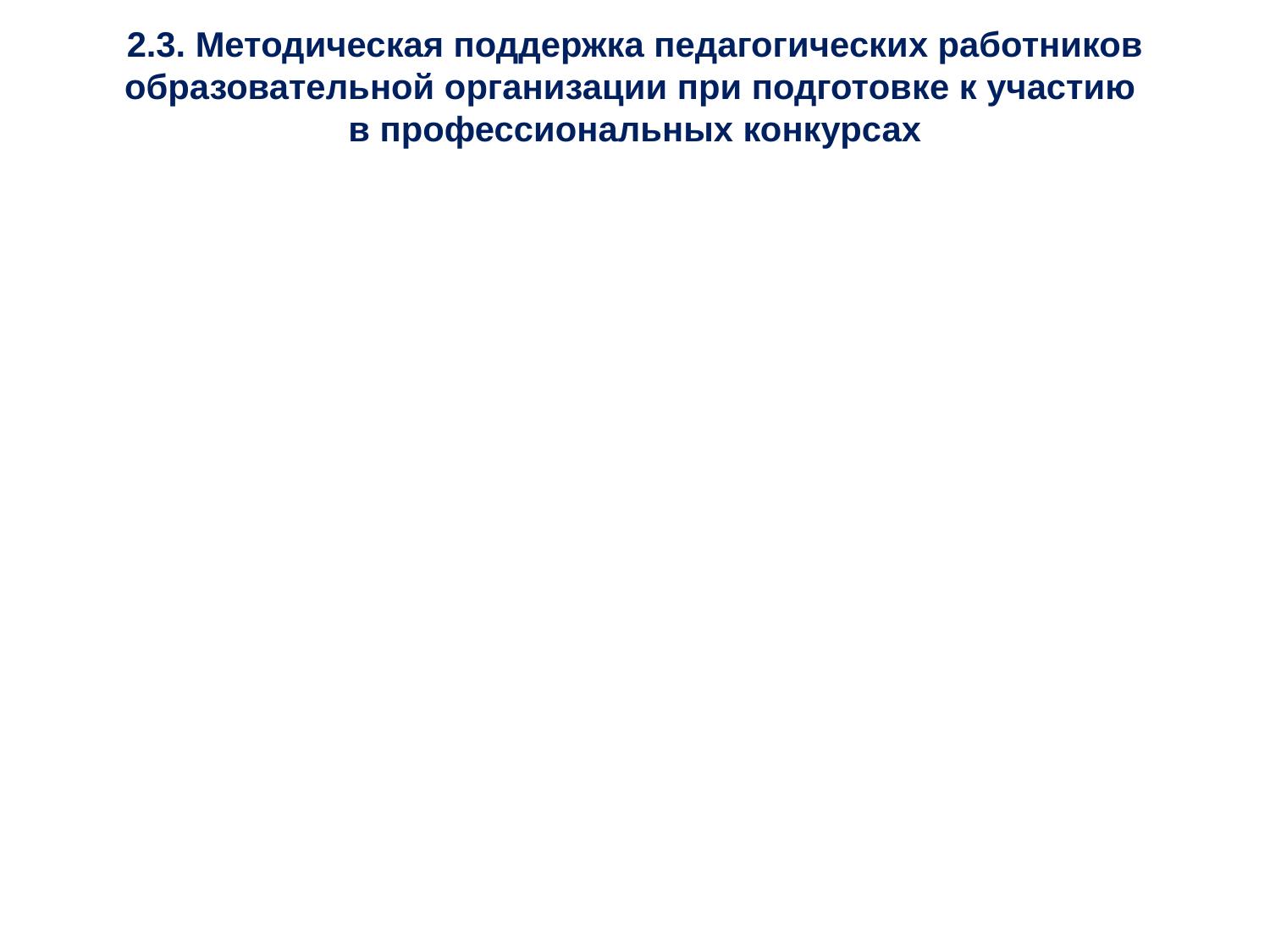

# 2.3. Методическая поддержка педагогических работников образовательной организации при подготовке к участию в профессиональных конкурсах